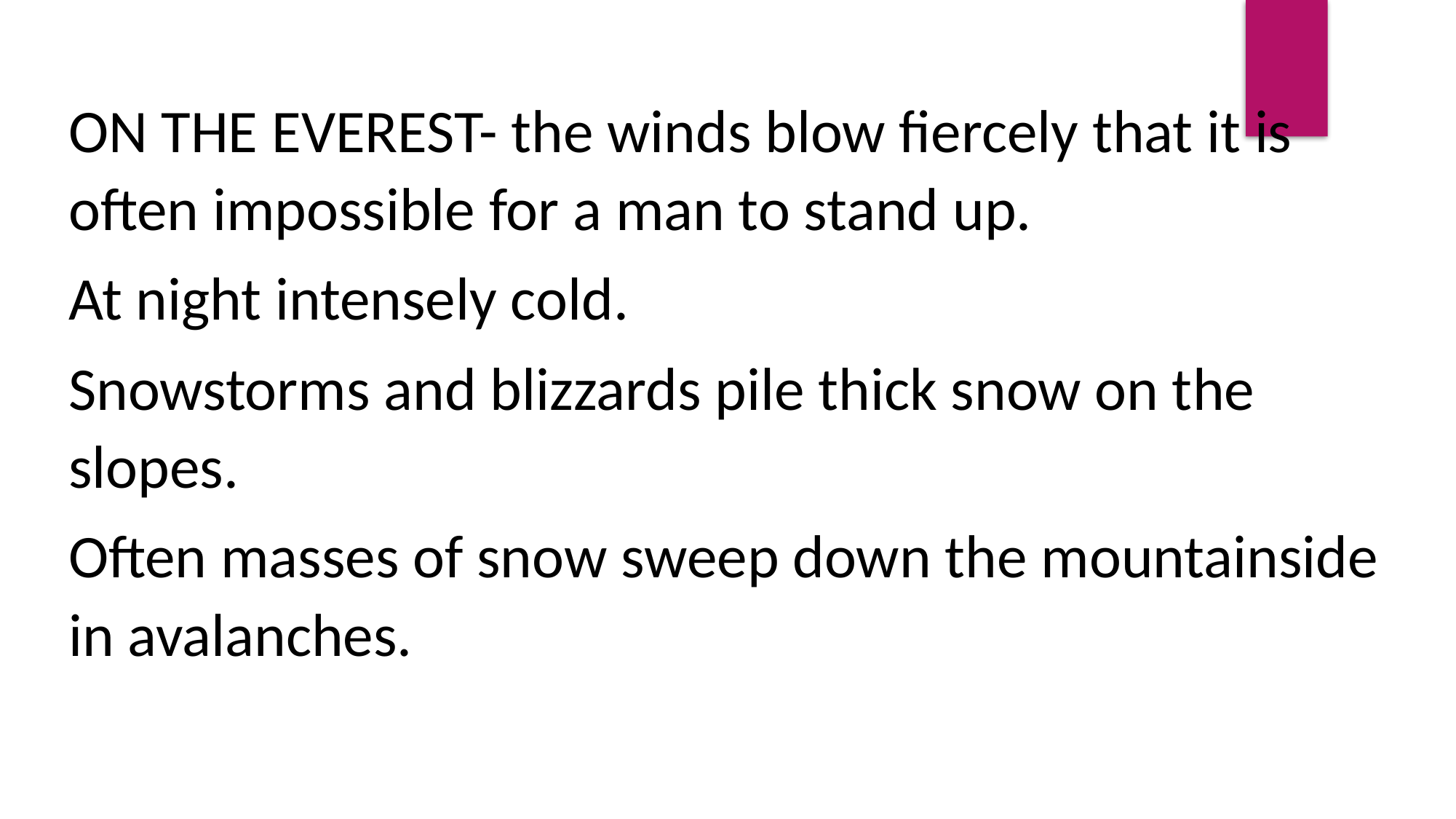

ON THE EVEREST- the winds blow fiercely that it is often impossible for a man to stand up.
At night intensely cold.
Snowstorms and blizzards pile thick snow on the slopes.
Often masses of snow sweep down the mountainside in avalanches.